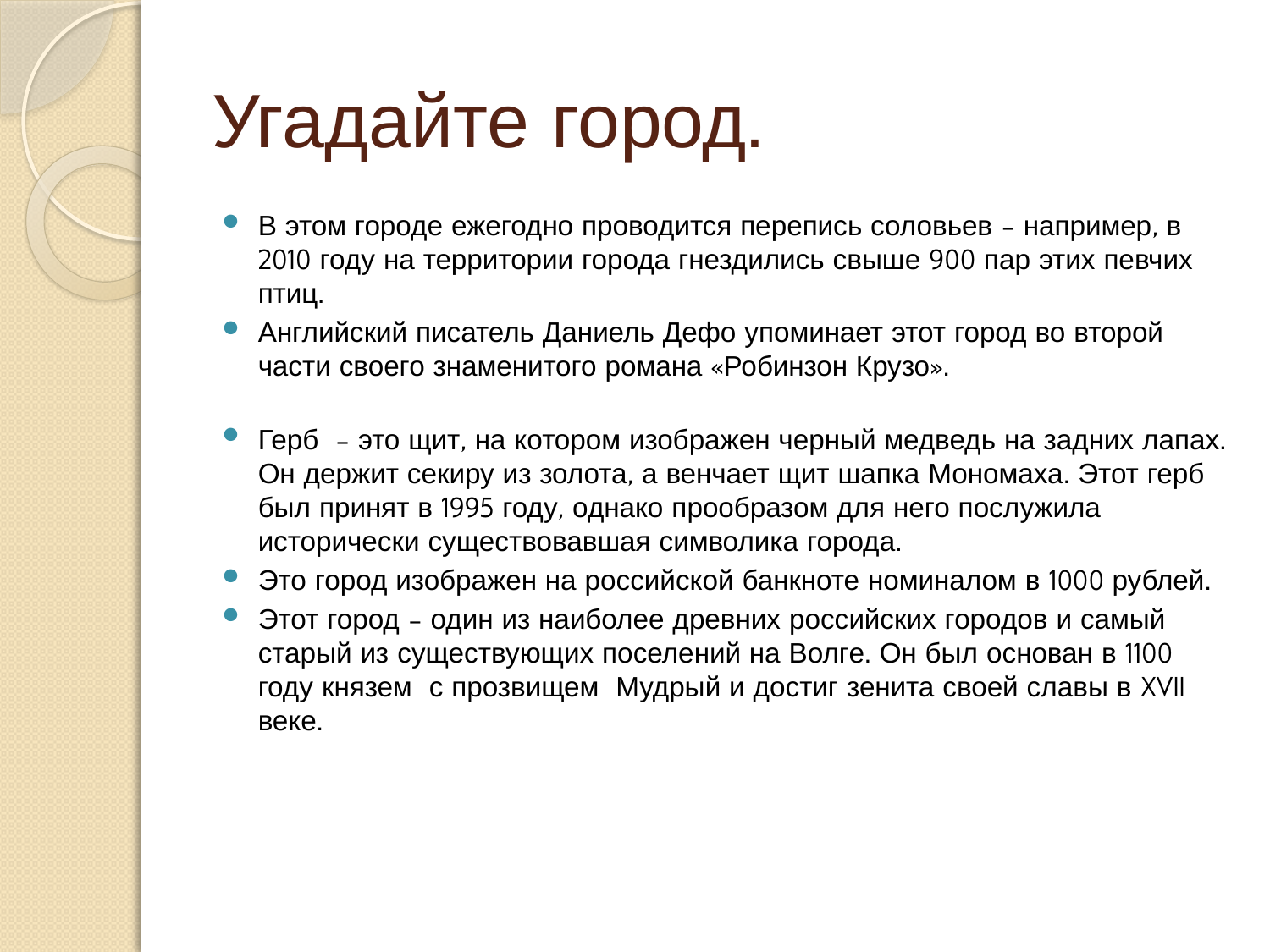

# Угадайте город.
В этом городе ежегодно проводится перепись соловьев – например, в 2010 году на территории города гнездились свыше 900 пар этих певчих птиц.
Английский писатель Даниель Дефо упоминает этот город во второй части своего знаменитого романа «Робинзон Крузо».
Герб  – это щит, на котором изображен черный медведь на задних лапах. Он держит секиру из золота, а венчает щит шапка Мономаха. Этот герб был принят в 1995 году, однако прообразом для него послужила исторически существовавшая символика города.
Это город изображен на российской банкноте номиналом в 1000 рублей.
Этот город – один из наиболее древних российских городов и самый старый из существующих поселений на Волге. Он был основан в 1100 году князем  с прозвищем  Мудрый и достиг зенита своей славы в XVII веке.